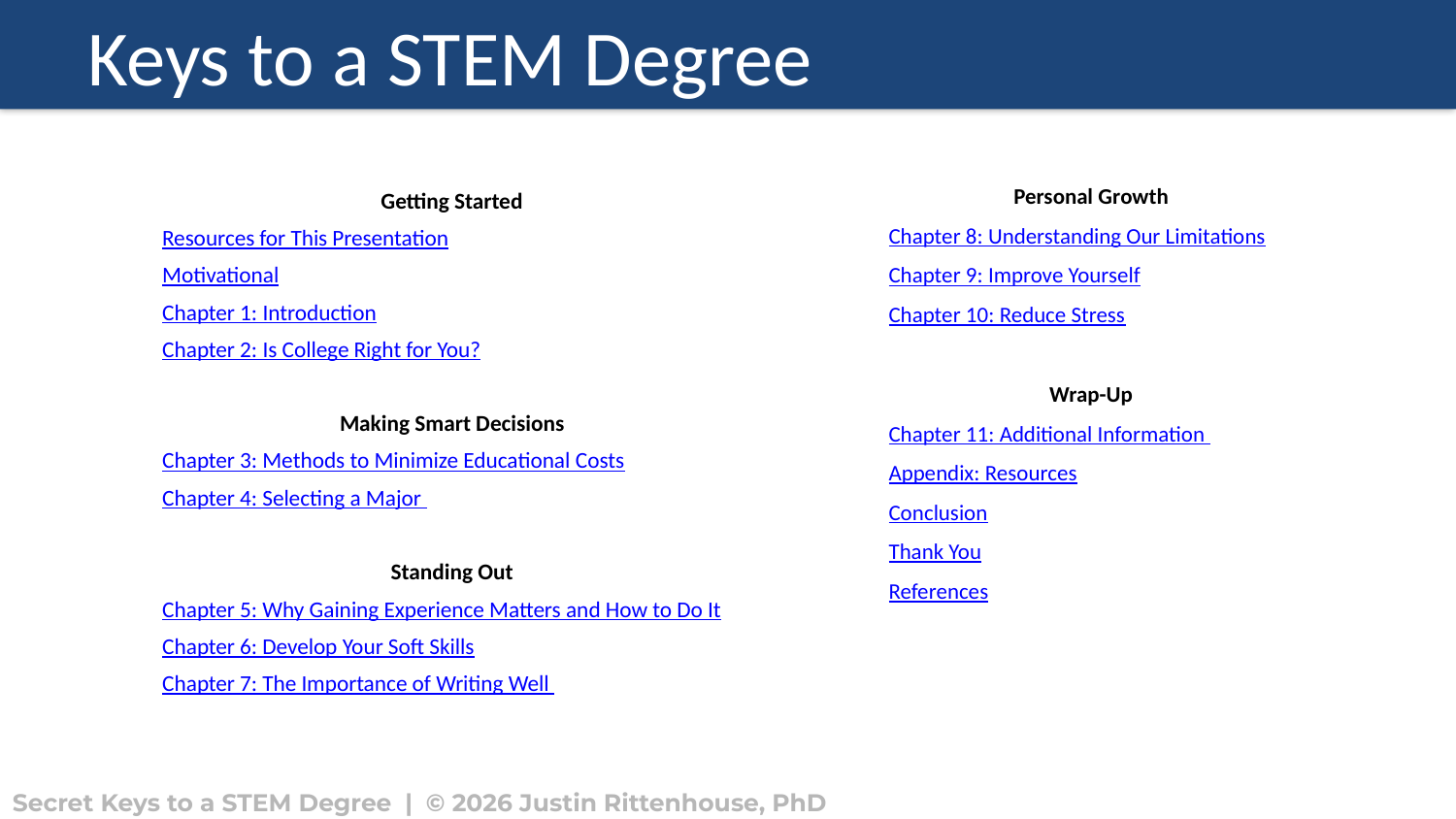

# Keys to a STEM Degree
Getting Started
Resources for This Presentation
Motivational
Chapter 1: Introduction
Chapter 2: Is College Right for You?

Making Smart Decisions
Chapter 3: Methods to Minimize Educational Costs
Chapter 4: Selecting a Major

Standing Out
Chapter 5: Why Gaining Experience Matters and How to Do It
Chapter 6: Develop Your Soft Skills
Chapter 7: The Importance of Writing Well
Personal Growth
Chapter 8: Understanding Our Limitations
Chapter 9: Improve Yourself
Chapter 10: Reduce Stress

Wrap-Up
Chapter 11: Additional Information
Appendix: Resources
Conclusion
Thank You
References